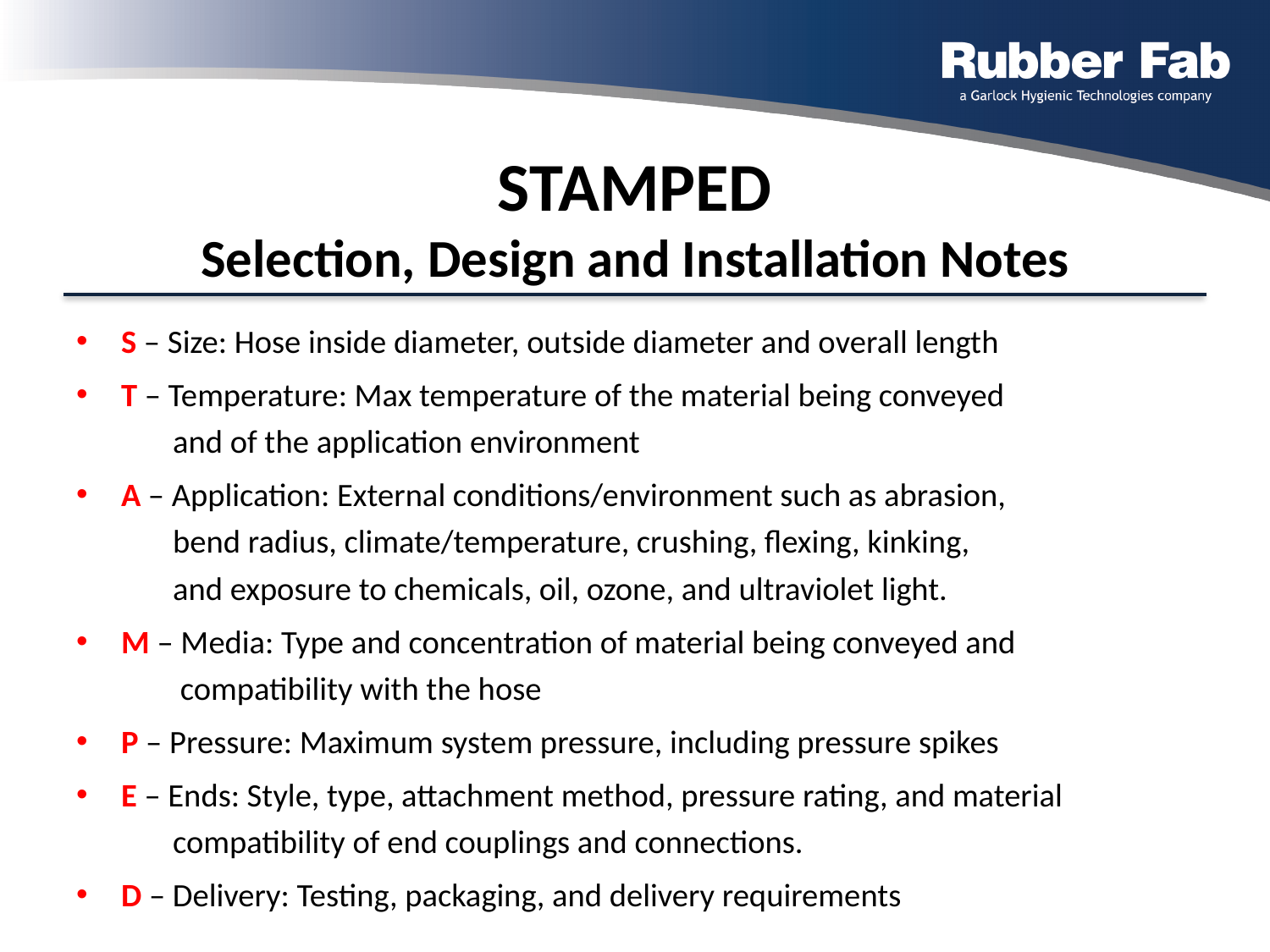

# STAMPED Selection, Design and Installation Notes
S – Size: Hose inside diameter, outside diameter and overall length
T – Temperature: Max temperature of the material being conveyed
       and of the application environment
A – Application: External conditions/environment such as abrasion,
       bend radius, climate/temperature, crushing, flexing, kinking,
       and exposure to chemicals, oil, ozone, and ultraviolet light.
M – Media: Type and concentration of material being conveyed and
        compatibility with the hose
P – Pressure: Maximum system pressure, including pressure spikes
E – Ends: Style, type, attachment method, pressure rating, and material
       compatibility of end couplings and connections.
D – Delivery: Testing, packaging, and delivery requirements